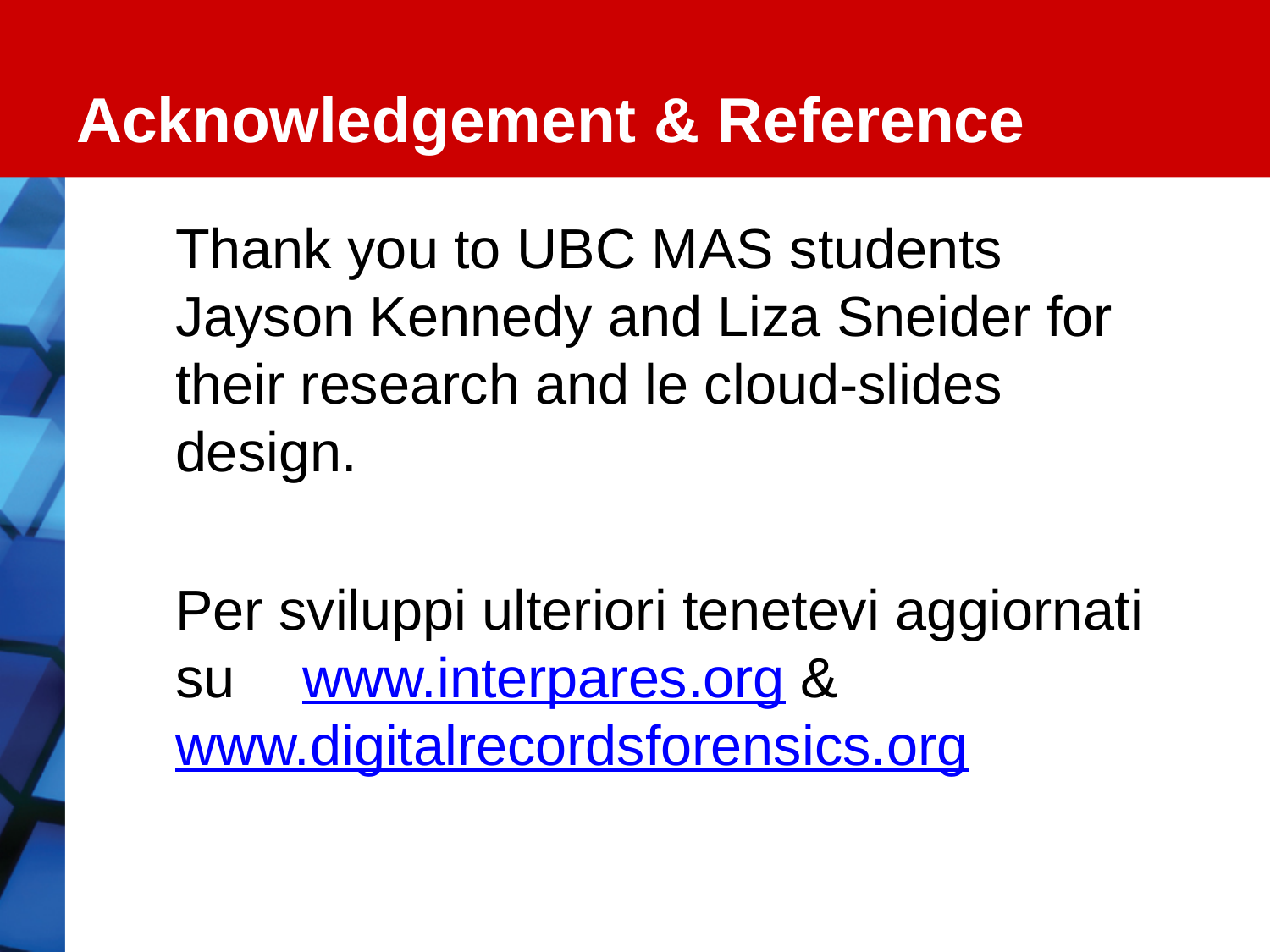

# Acknowledgement & Reference
	Thank you to UBC MAS students Jayson Kennedy and Liza Sneider for their research and le cloud-slides design.

	Per sviluppi ulteriori tenetevi aggiornati su	www.interpares.org & www.digitalrecordsforensics.org